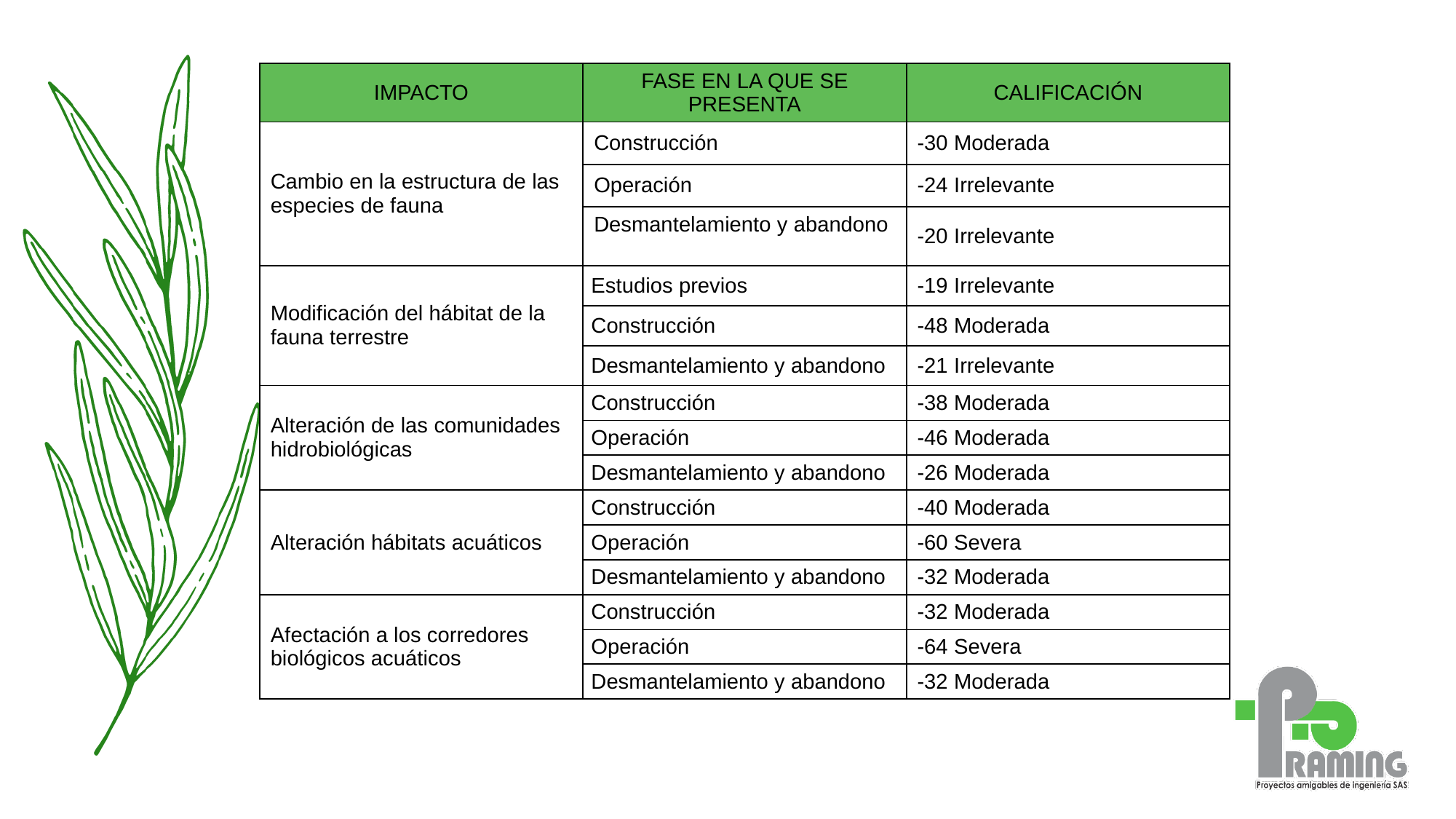

| IMPACTO | FASE EN LA QUE SE PRESENTA | CALIFICACIÓN |
| --- | --- | --- |
| Cambio en la estructura de las especies de fauna | Construcción | -30 Moderada |
|  | Operación | -24 Irrelevante |
|  | Desmantelamiento y abandono | -20 Irrelevante |
| Modificación del hábitat de la fauna terrestre | Estudios previos | -19 Irrelevante |
|  | Construcción | -48 Moderada |
|  | Desmantelamiento y abandono | -21 Irrelevante |
| Alteración de las comunidades hidrobiológicas | Construcción | -38 Moderada |
|  | Operación | -46 Moderada |
|  | Desmantelamiento y abandono | -26 Moderada |
| Alteración hábitats acuáticos | Construcción | -40 Moderada |
|  | Operación | -60 Severa |
|  | Desmantelamiento y abandono | -32 Moderada |
| Afectación a los corredores biológicos acuáticos | Construcción | -32 Moderada |
|  | Operación | -64 Severa |
|  | Desmantelamiento y abandono | -32 Moderada |